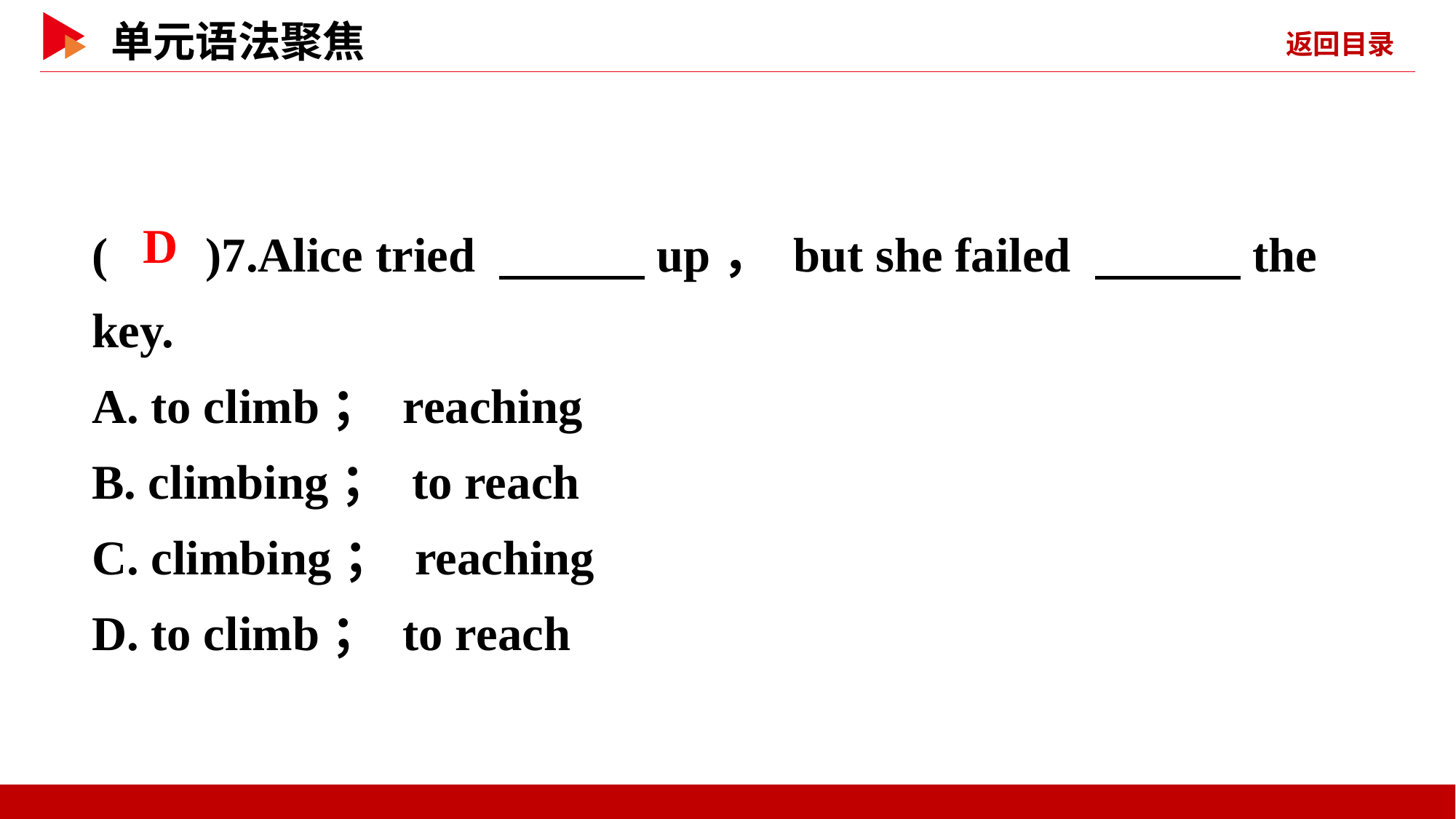

(        )7.Alice tried 　　　up， but she failed 　　　the key.
A. to climb； reaching
B. climbing； to reach
C. climbing； reaching
D. to climb； to reach
   D